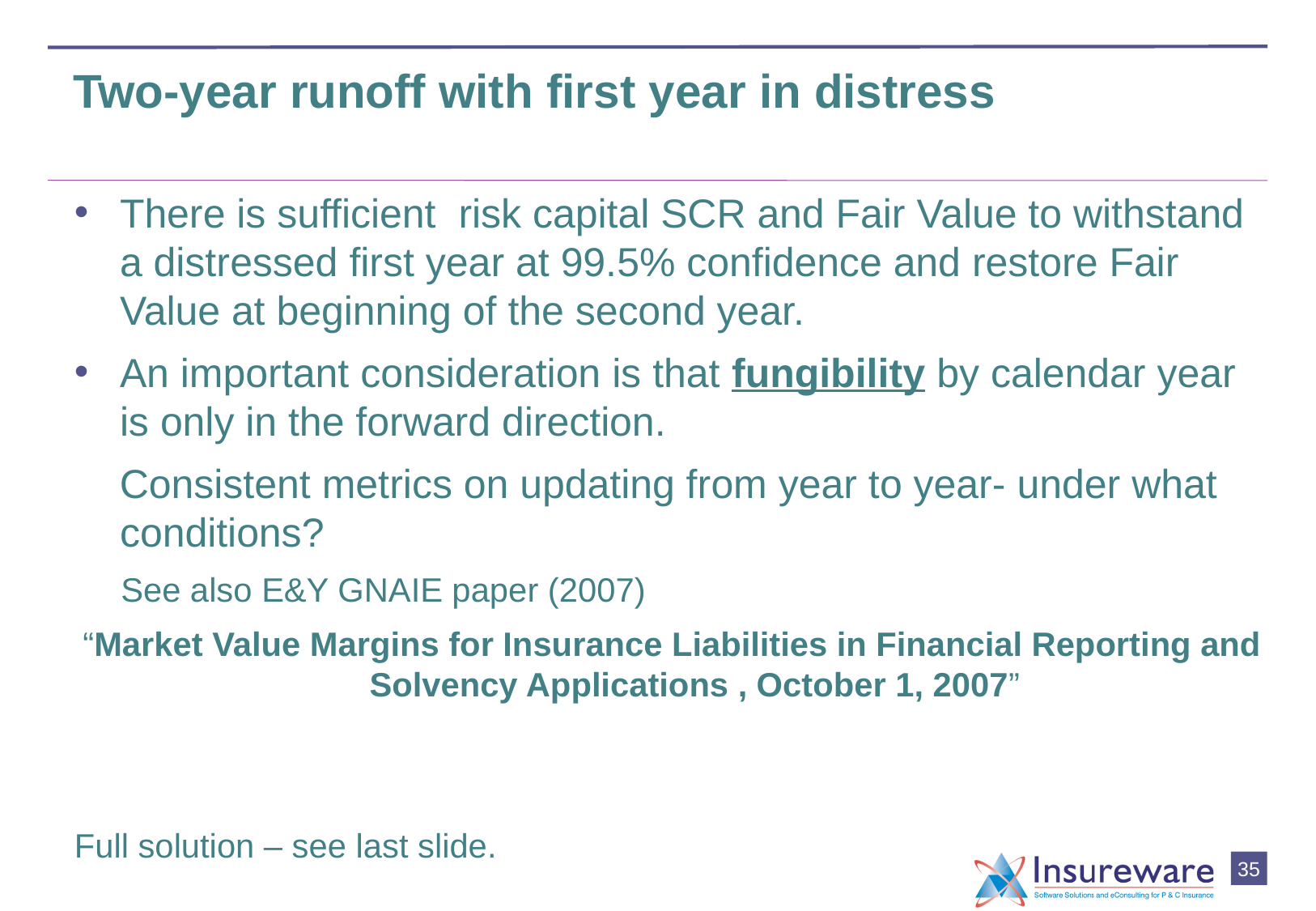

# Two-year runoff with first year in distress
There is sufficient  risk capital SCR and Fair Value to withstand a distressed first year at 99.5% confidence and restore Fair Value at beginning of the second year.
An important consideration is that fungibility by calendar year is only in the forward direction.
    Consistent metrics on updating from year to year- under what conditions?
     See also E&Y GNAIE paper (2007)
“Market Value Margins for Insurance Liabilities in Financial Reporting and Solvency Applications , October 1, 2007”

Full solution – see last slide.
35